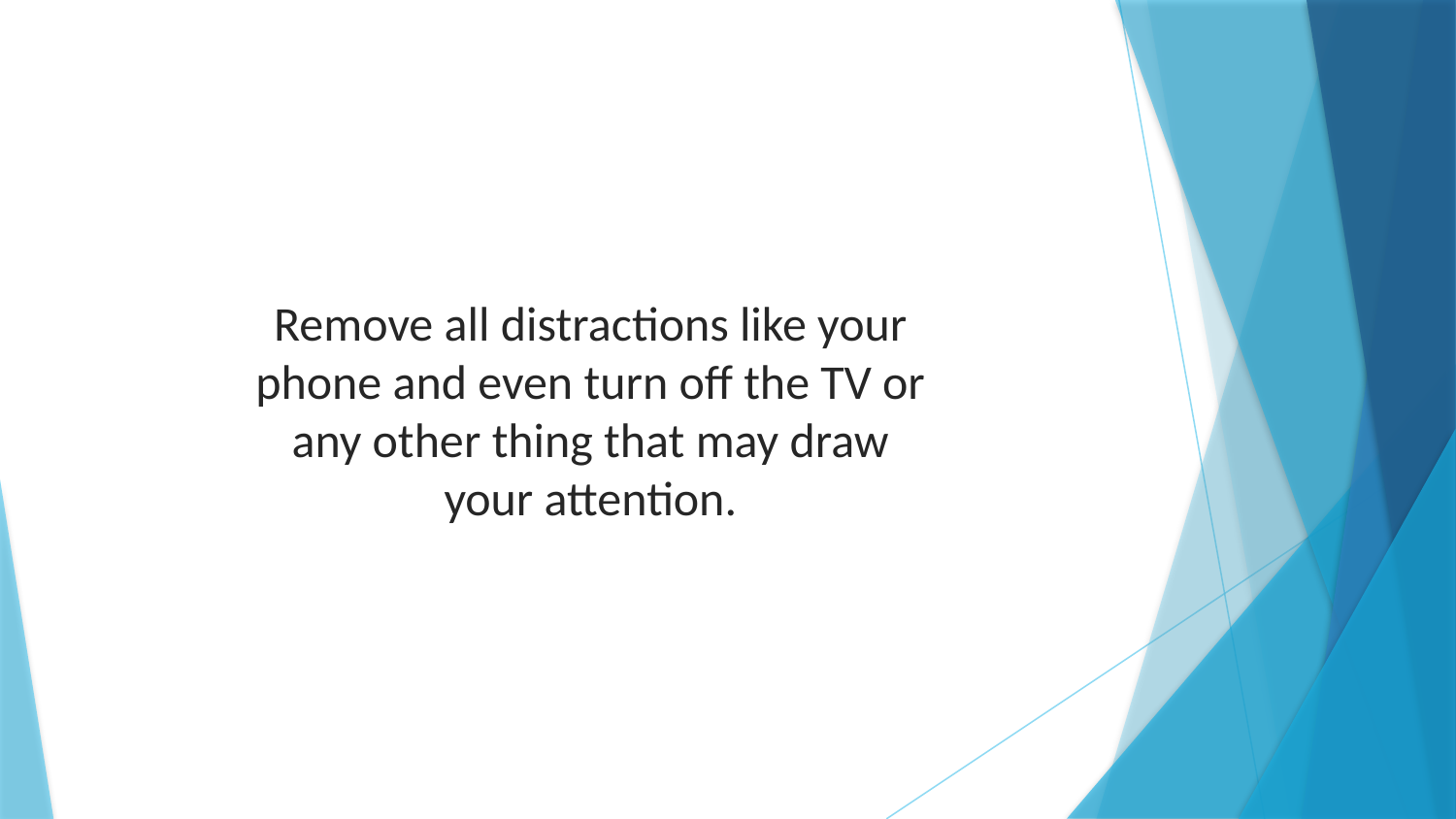

Remove all distractions like your phone and even turn off the TV or any other thing that may draw your attention.